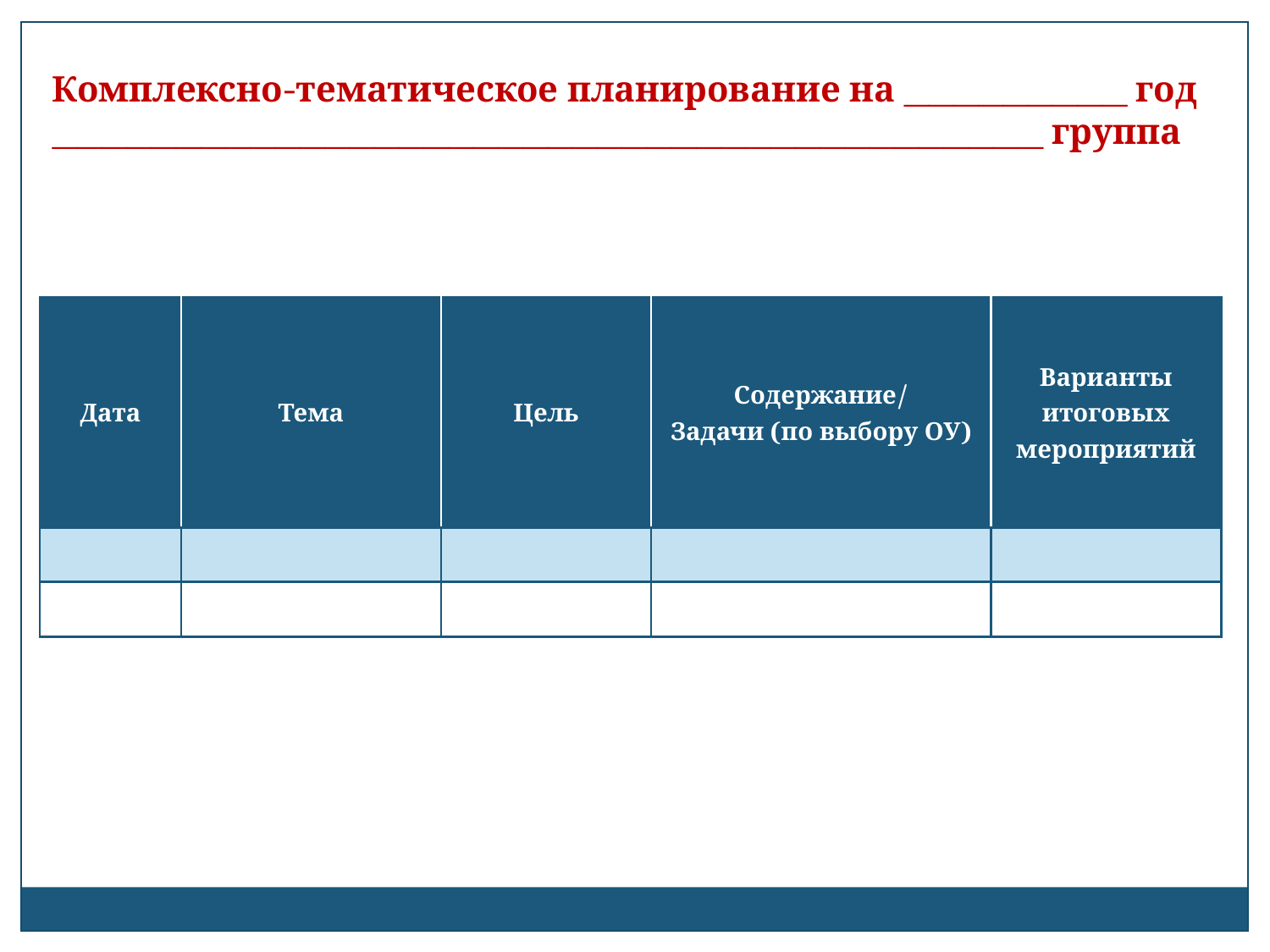

Комплексно-тематическое планирование на _________ год
________________________________________ группа
| Дата | Тема | Цель | Содержание/ Задачи (по выбору ОУ) | Варианты итоговых мероприятий |
| --- | --- | --- | --- | --- |
|  |  |  |  |  |
|  |  |  |  |  |